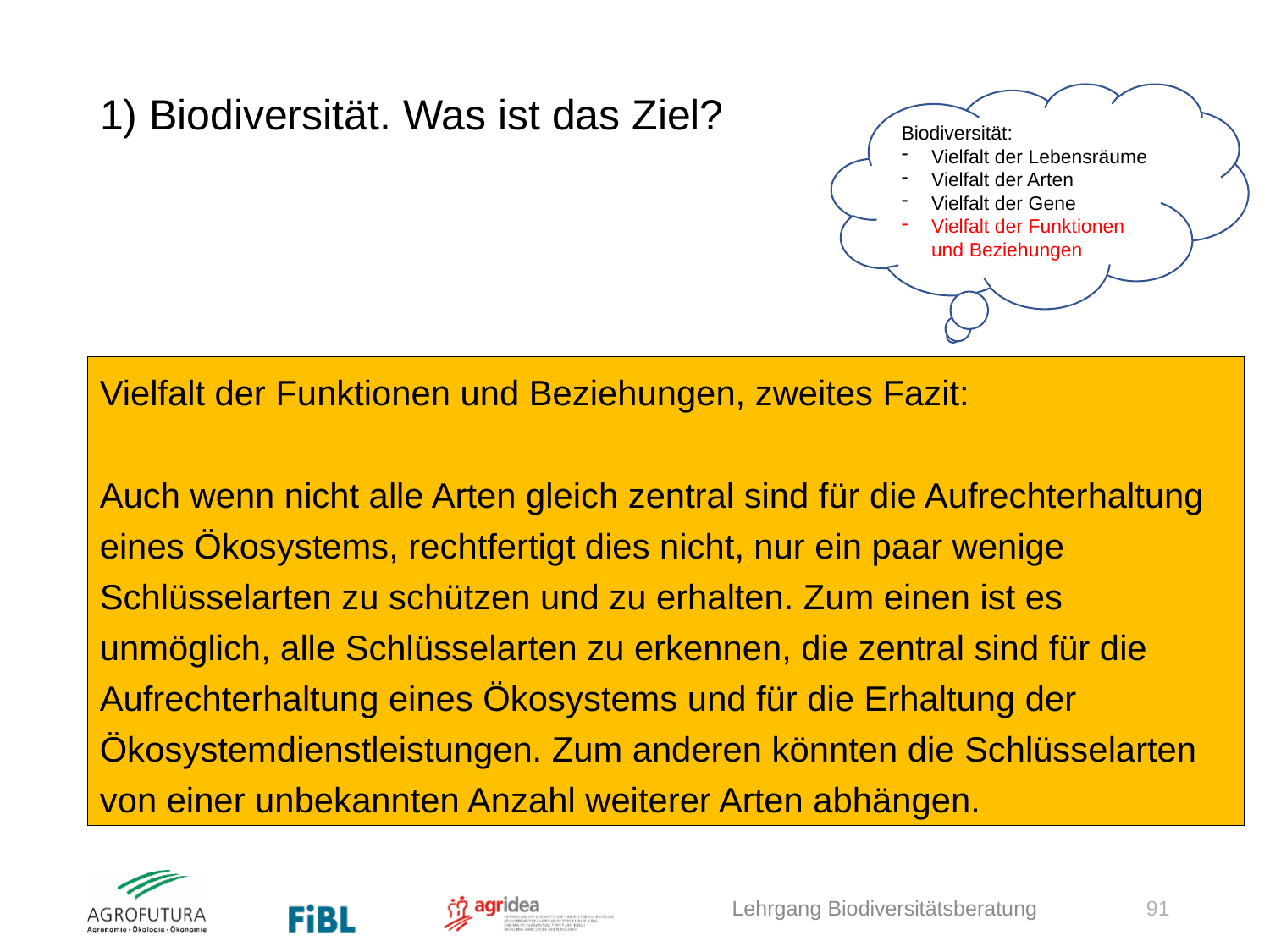

# 1) Biodiversität. Was ist das Ziel?
Biodiversität:
Vielfalt der Lebensräume
Vielfalt der Arten
Vielfalt der Gene
Vielfalt der Funktionen und Beziehungen
Vielfalt der Funktionen und Beziehungen, zweites Fazit:

Auch wenn nicht alle Arten gleich zentral sind für die Aufrechterhaltung eines Ökosystems, rechtfertigt dies nicht, nur ein paar wenige Schlüsselarten zu schützen und zu erhalten. Zum einen ist es unmöglich, alle Schlüsselarten zu erkennen, die zentral sind für die Aufrechterhaltung eines Ökosystems und für die Erhaltung der Ökosystemdienstleistungen. Zum anderen könnten die Schlüsselarten von einer unbekannten Anzahl weiterer Arten abhängen.
Lehrgang Biodiversitätsberatung
91